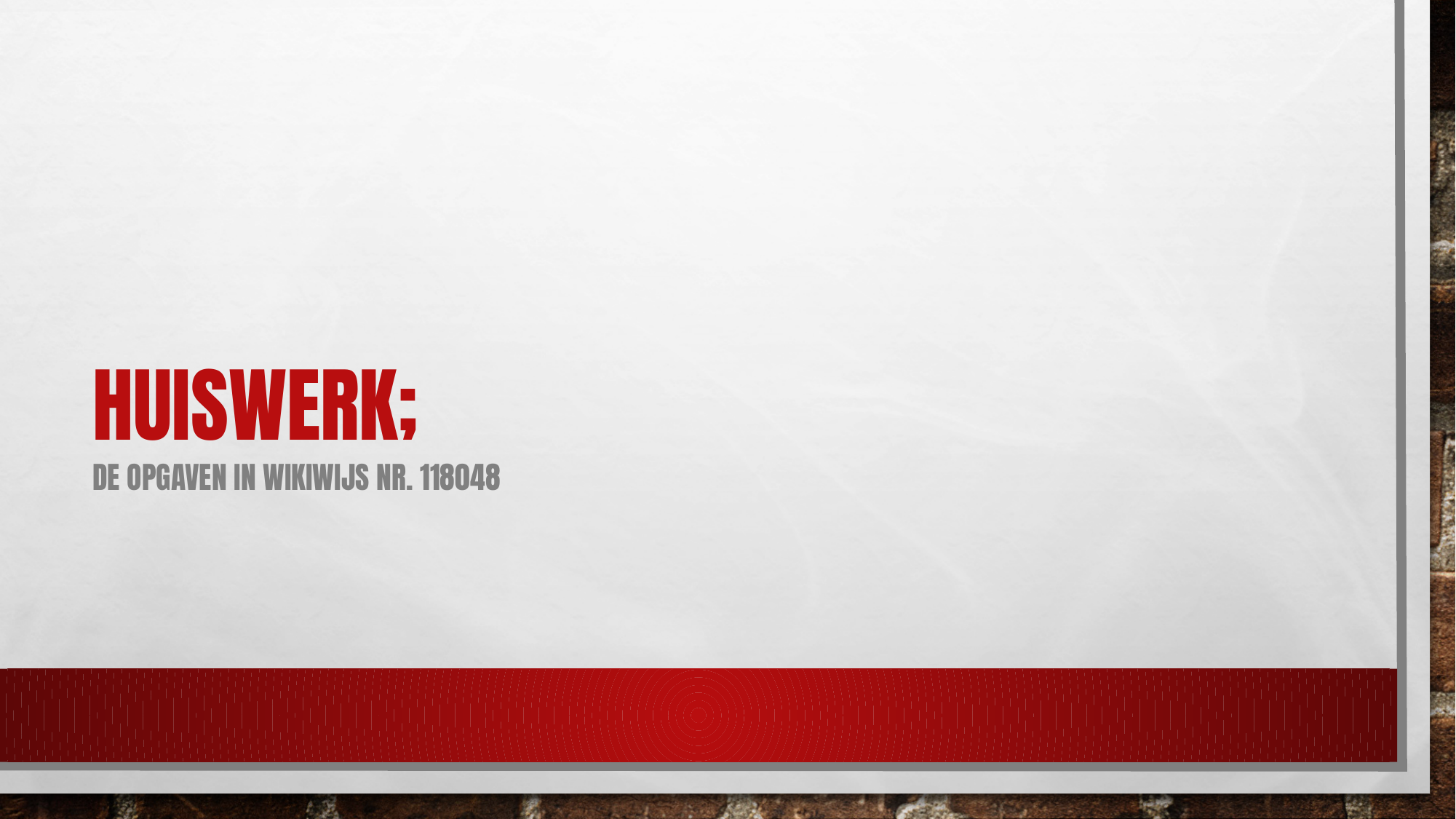

# Huiswerk;
De opgaven in wikiwijs nr. 118048